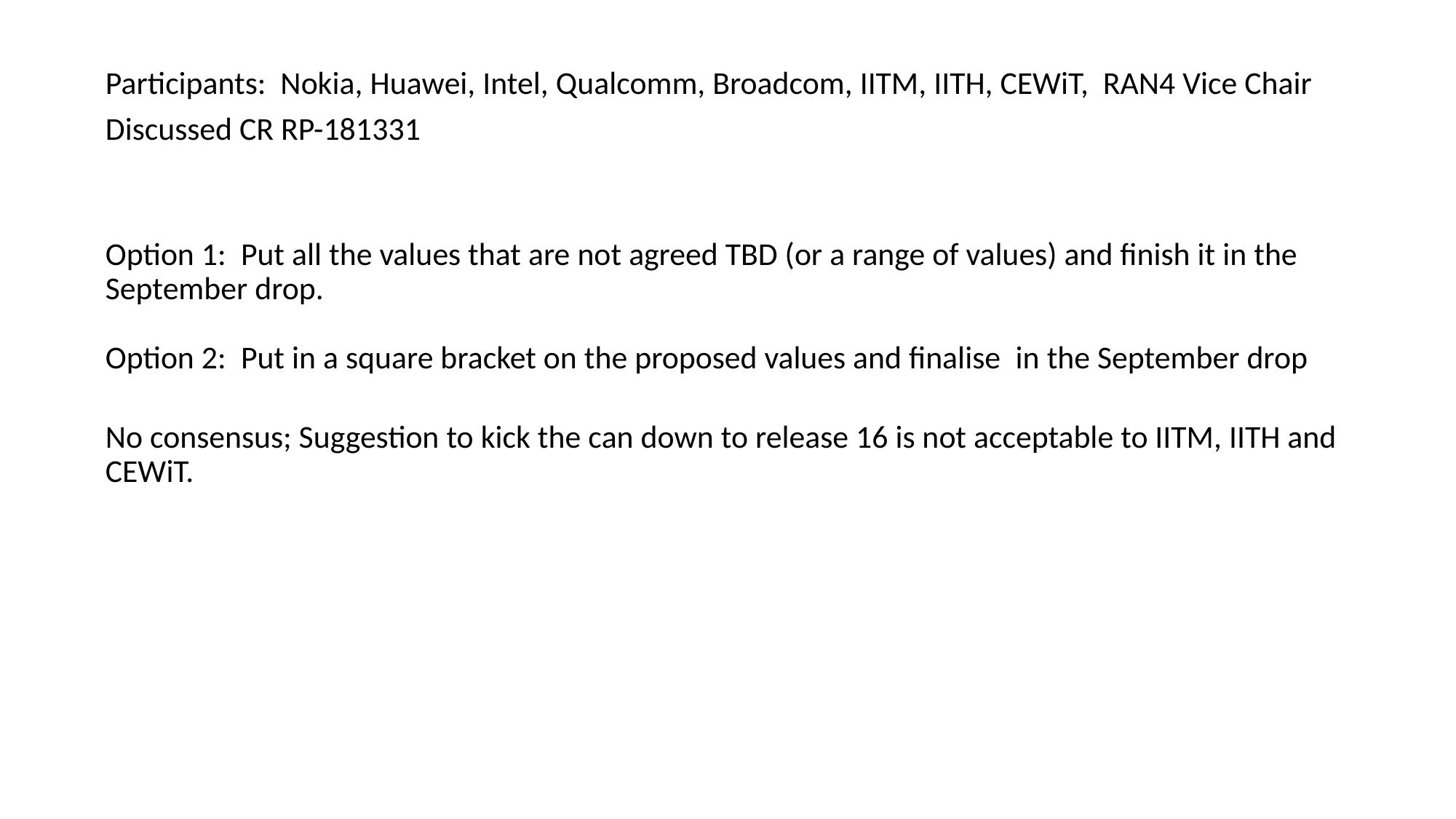

Participants:  Nokia, Huawei, Intel, Qualcomm, Broadcom, IITM, IITH, CEWiT,  RAN4 Vice Chair
Discussed CR RP-181331

Option 1:  Put all the values that are not agreed TBD (or a range of values) and finish it in the September drop.
Option 2:  Put in a square bracket on the proposed values and finalise  in the September drop
No consensus; Suggestion to kick the can down to release 16 is not acceptable to IITM, IITH and CEWiT.